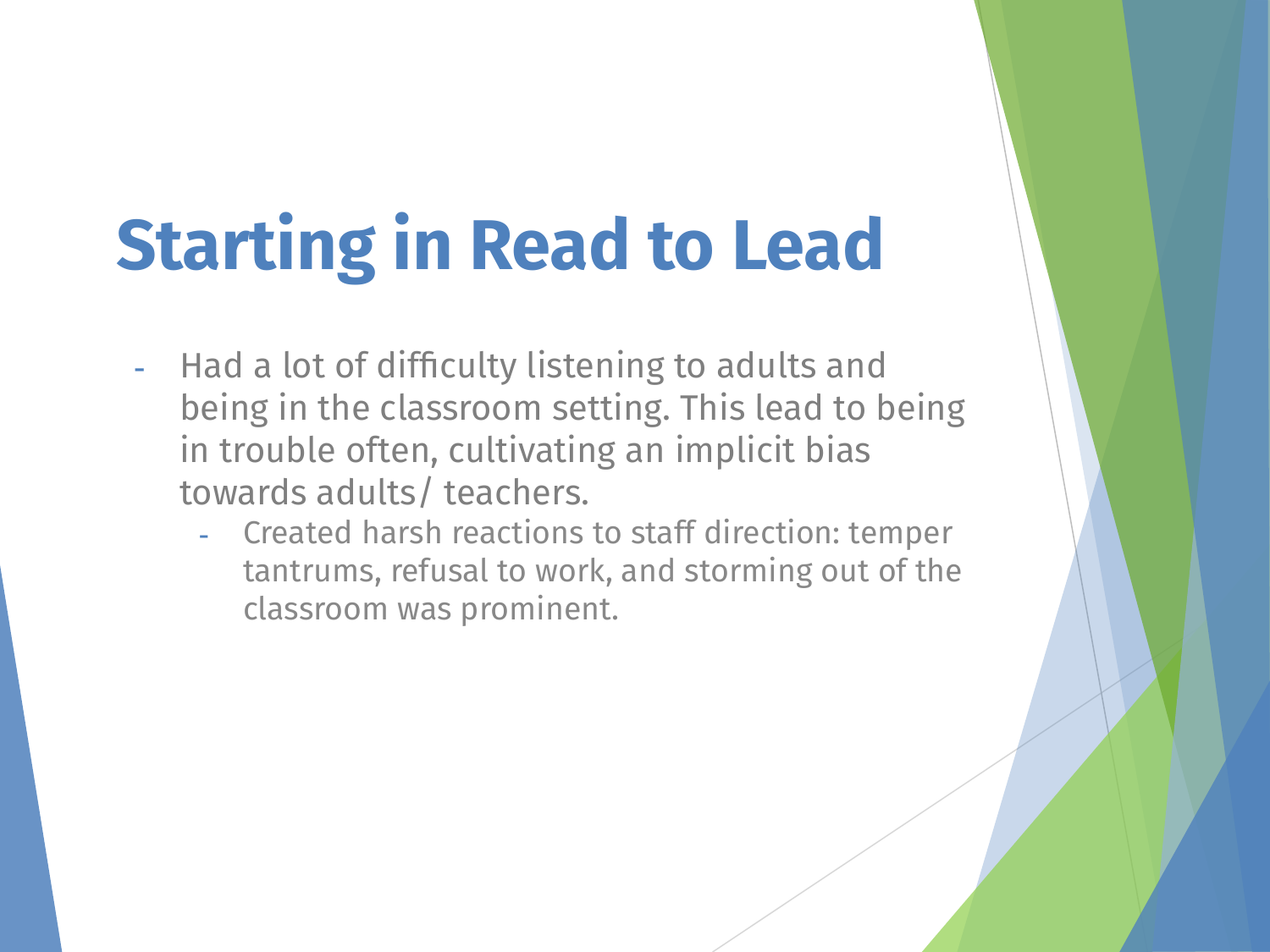

# Starting in Read to Lead
Had a lot of difficulty listening to adults and being in the classroom setting. This lead to being in trouble often, cultivating an implicit bias towards adults/ teachers.
Created harsh reactions to staff direction: temper tantrums, refusal to work, and storming out of the classroom was prominent.